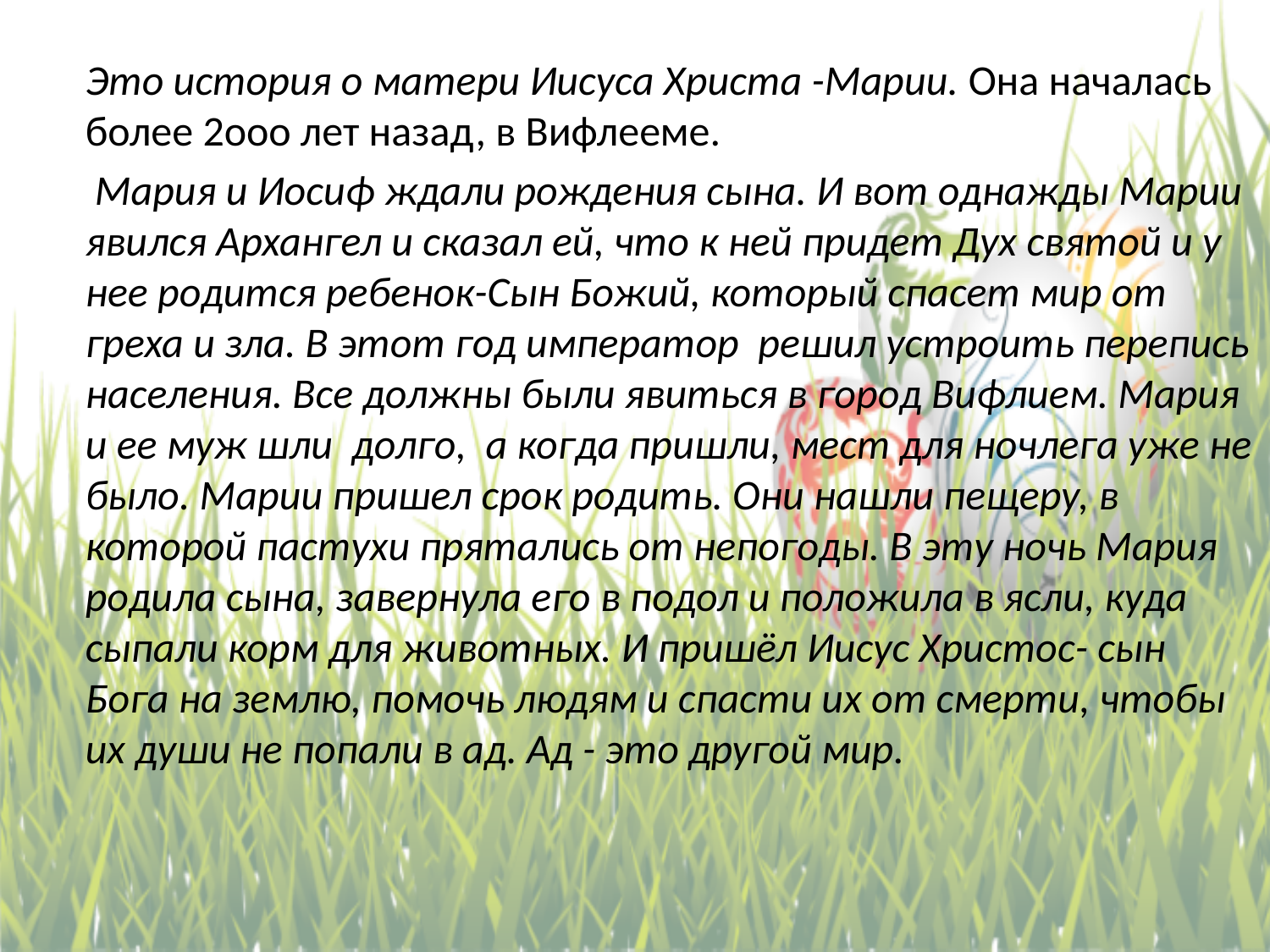

#
     Это история о матери Иисуса Христа -Марии. Она началась более 2ооо лет назад, в Вифлееме.
      Мария и Иосиф ждали рождения сына. И вот однажды Марии явился Архангел и сказал ей, что к ней придет Дух святой и у нее родится ребенок-Сын Божий, который спасет мир от греха и зла. В этот год император  решил устроить перепись населения. Все должны были явиться в город Вифлием. Мария и ее муж шли  долго,  а когда пришли, мест для ночлега уже не было. Марии пришел срок родить. Они нашли пещеру, в которой пастухи прятались от непогоды. В эту ночь Мария родила сына, завернула его в подол и положила в ясли, куда сыпали корм для животных. И пришёл Иисус Христос- сын Бога на землю, помочь людям и спасти их от смерти, чтобы их души не попали в ад. Ад - это другой мир.